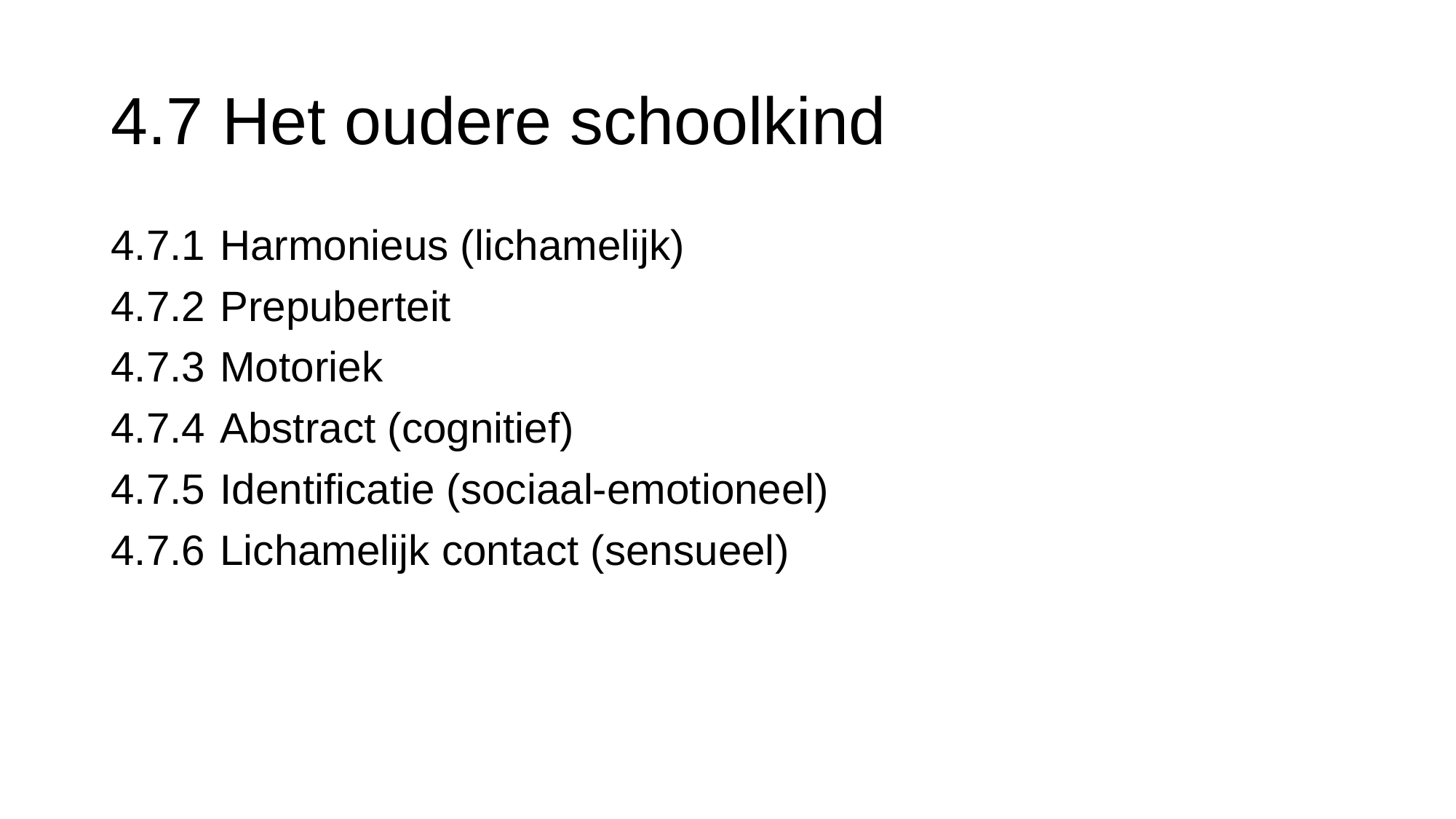

# 4.7 Het oudere schoolkind
4.7.1	Harmonieus (lichamelijk)
4.7.2	Prepuberteit
4.7.3	Motoriek
4.7.4	Abstract (cognitief)
4.7.5	Identificatie (sociaal-emotioneel)
4.7.6	Lichamelijk contact (sensueel)